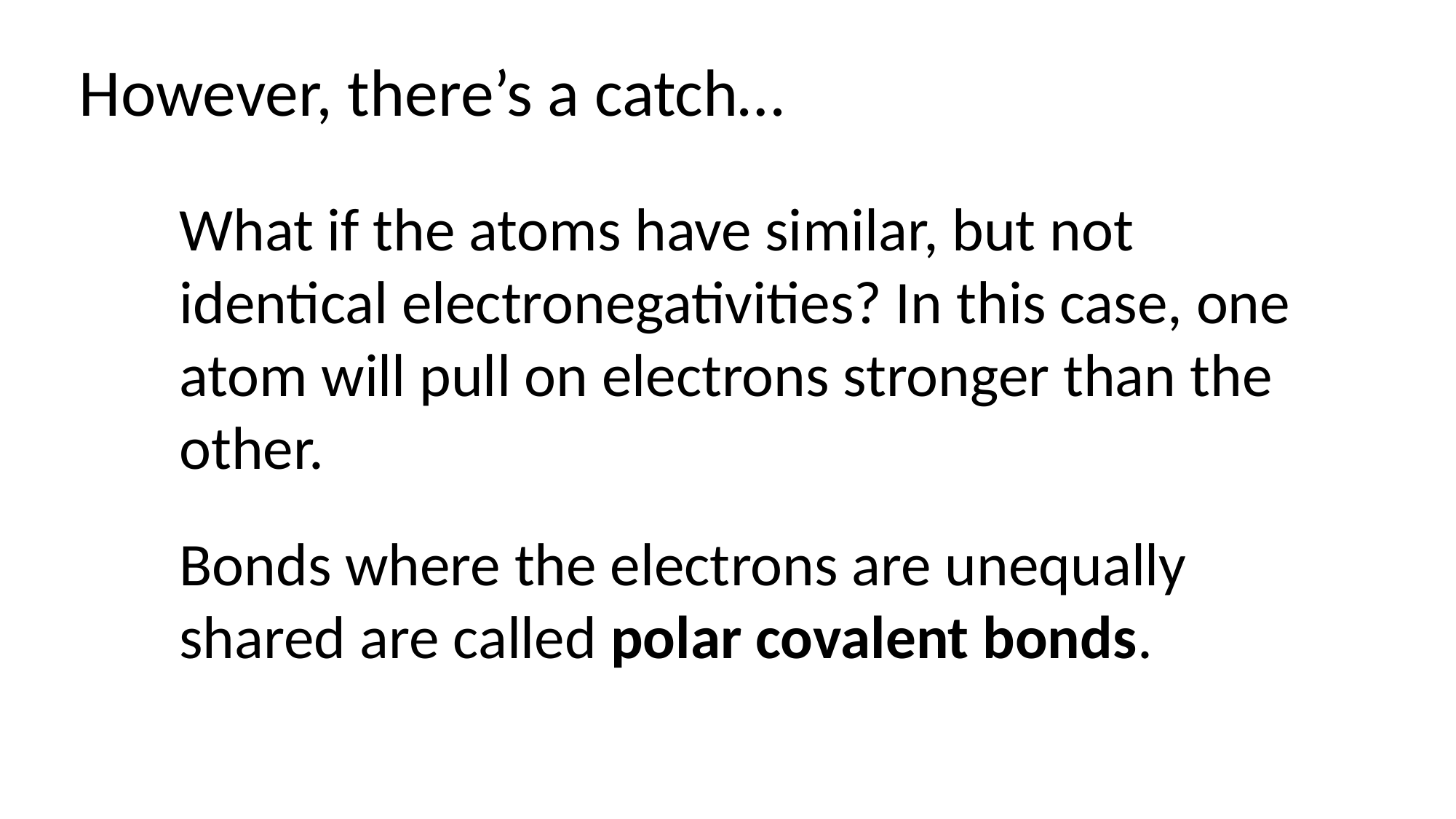

# However, there’s a catch…
What if the atoms have similar, but not identical electronegativities? In this case, one atom will pull on electrons stronger than the other.

Bonds where the electrons are unequally shared are called polar covalent bonds.